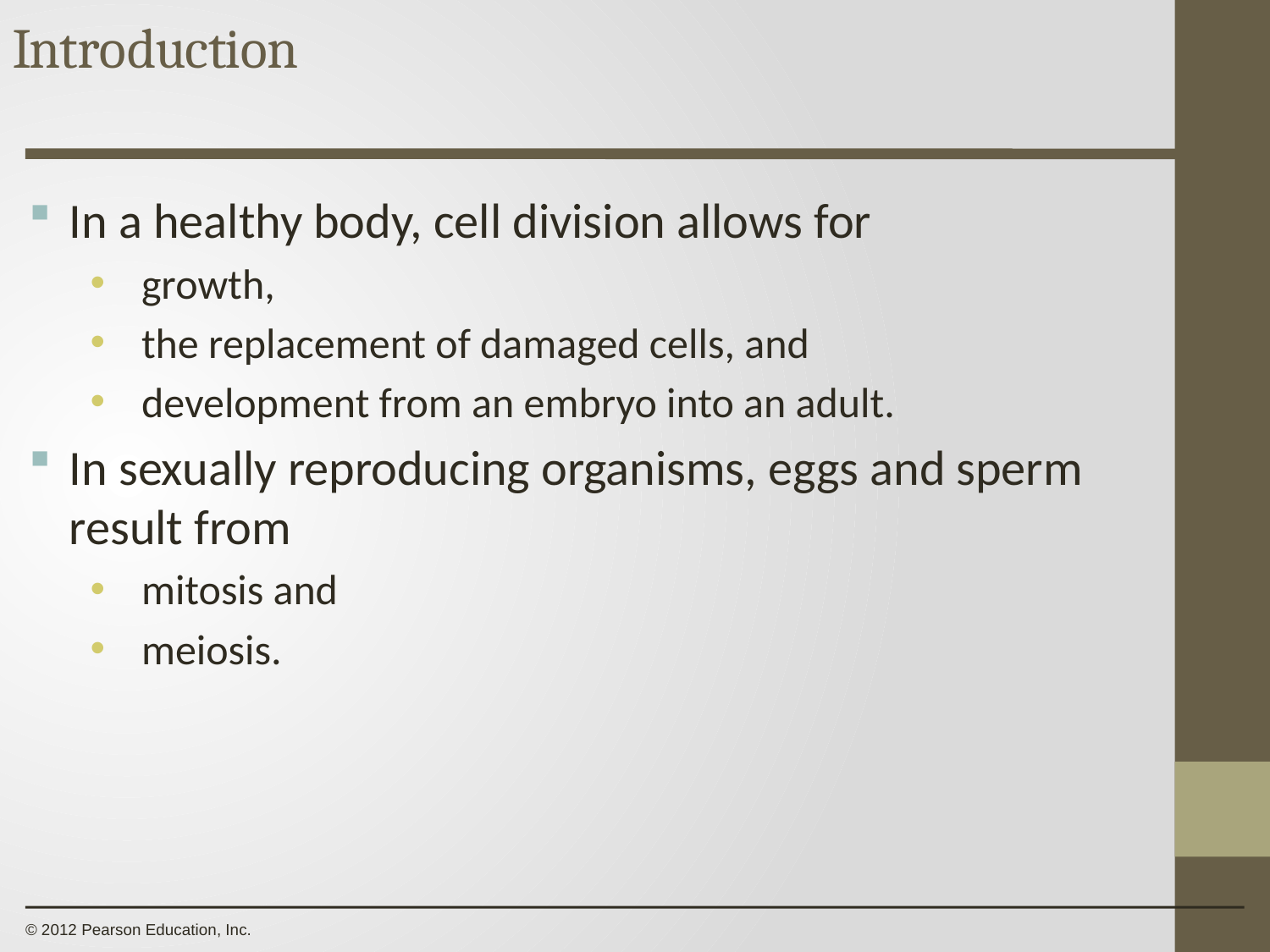

Introduction
0

In a healthy body, cell division allows for
growth,
the replacement of damaged cells, and
development from an embryo into an adult.
In sexually reproducing organisms, eggs and sperm result from
mitosis and
meiosis.

© 2012 Pearson Education, Inc.